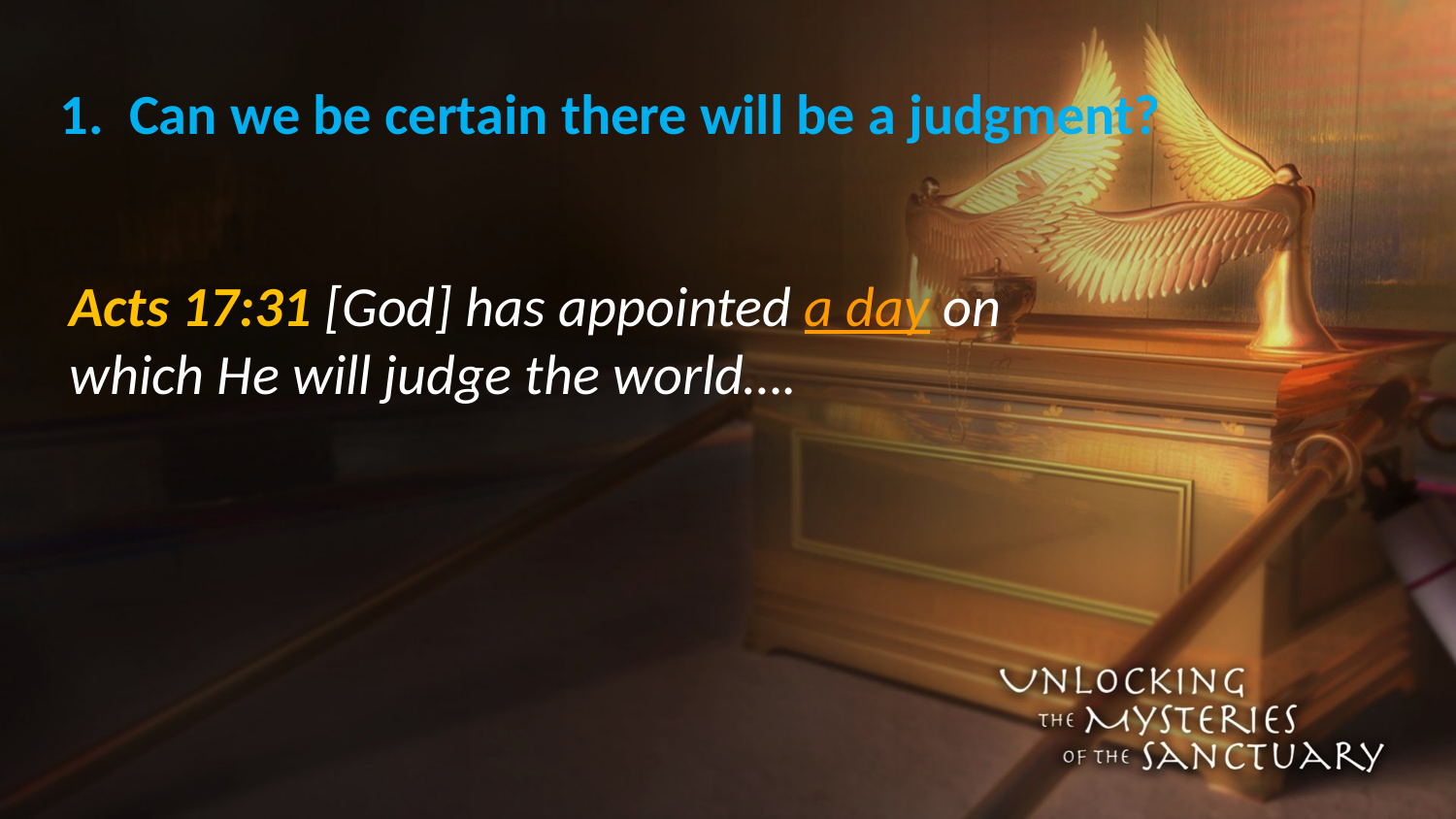

# 1.  Can we be certain there will be a judgment?

Acts 17:31 [God] has appointed a day on which He will judge the world….